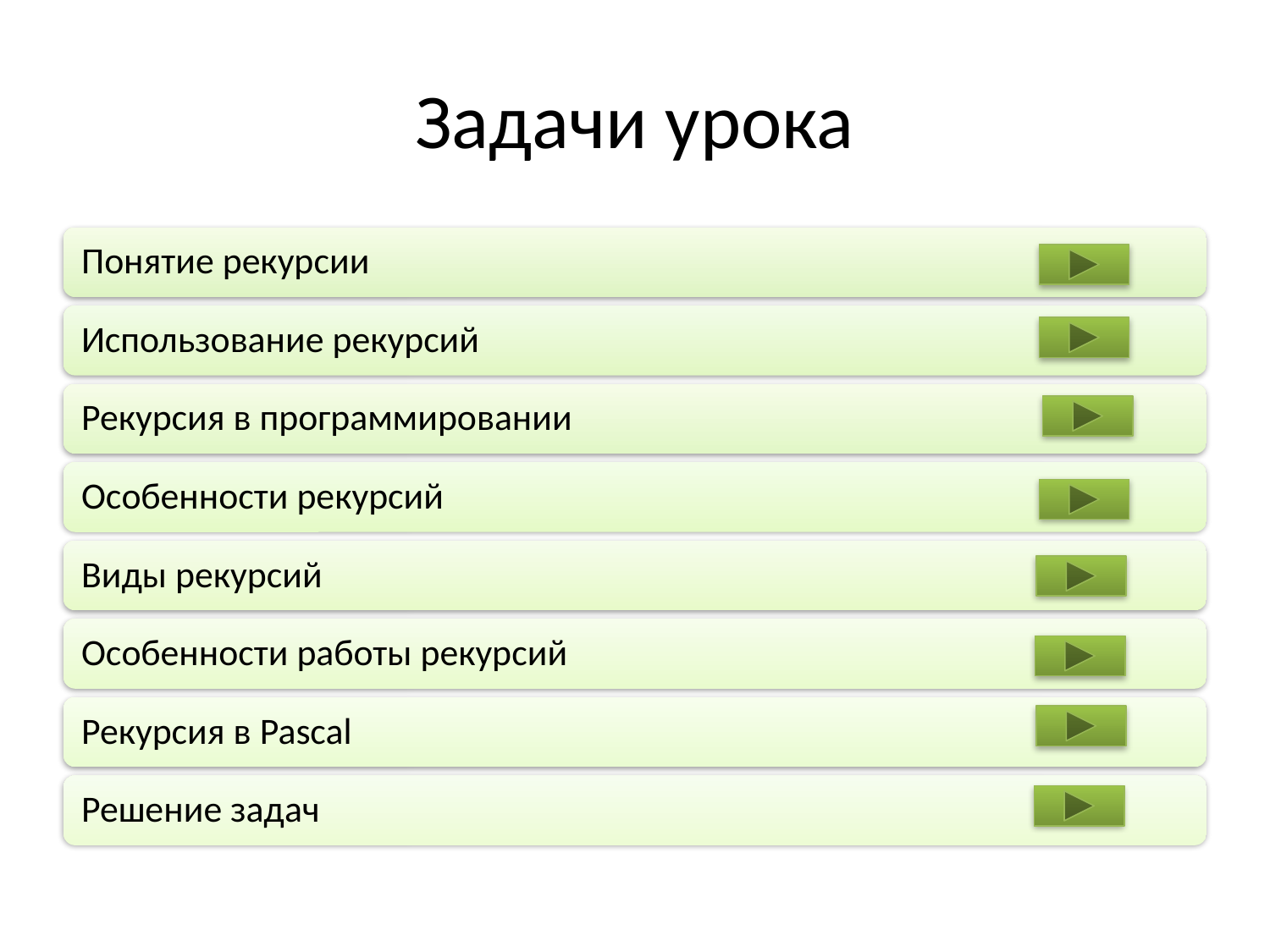

# Задачи урока
Понятие рекурсии
Использование рекурсий
Рекурсия в программировании
Особенности рекурсий
Виды рекурсий
Особенности работы рекурсий
Рекурсия в Pascal
Решение задач